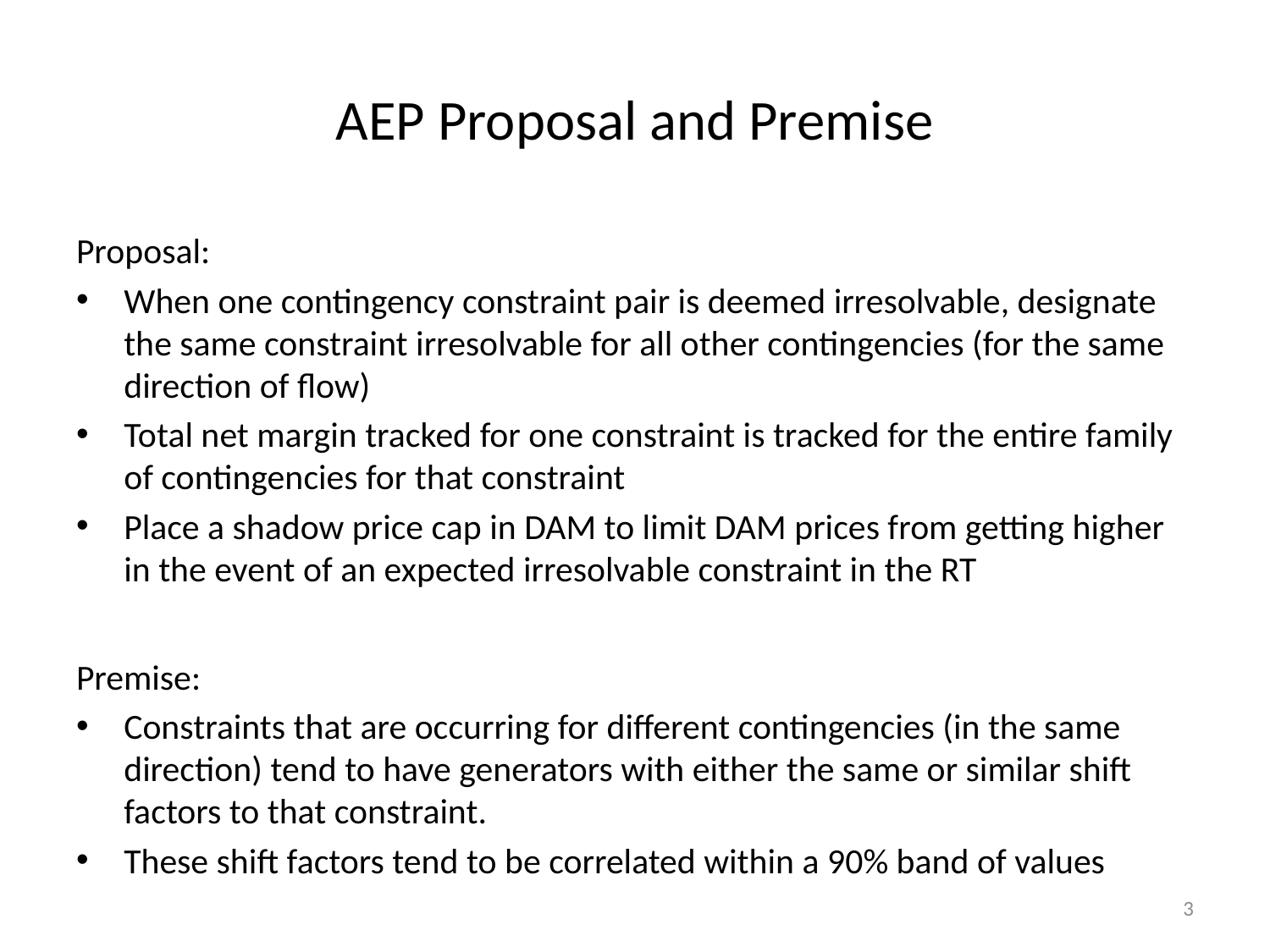

# AEP Proposal and Premise
Proposal:
When one contingency constraint pair is deemed irresolvable, designate the same constraint irresolvable for all other contingencies (for the same direction of flow)
Total net margin tracked for one constraint is tracked for the entire family of contingencies for that constraint
Place a shadow price cap in DAM to limit DAM prices from getting higher in the event of an expected irresolvable constraint in the RT

Premise:
Constraints that are occurring for different contingencies (in the same direction) tend to have generators with either the same or similar shift factors to that constraint.
These shift factors tend to be correlated within a 90% band of values

3